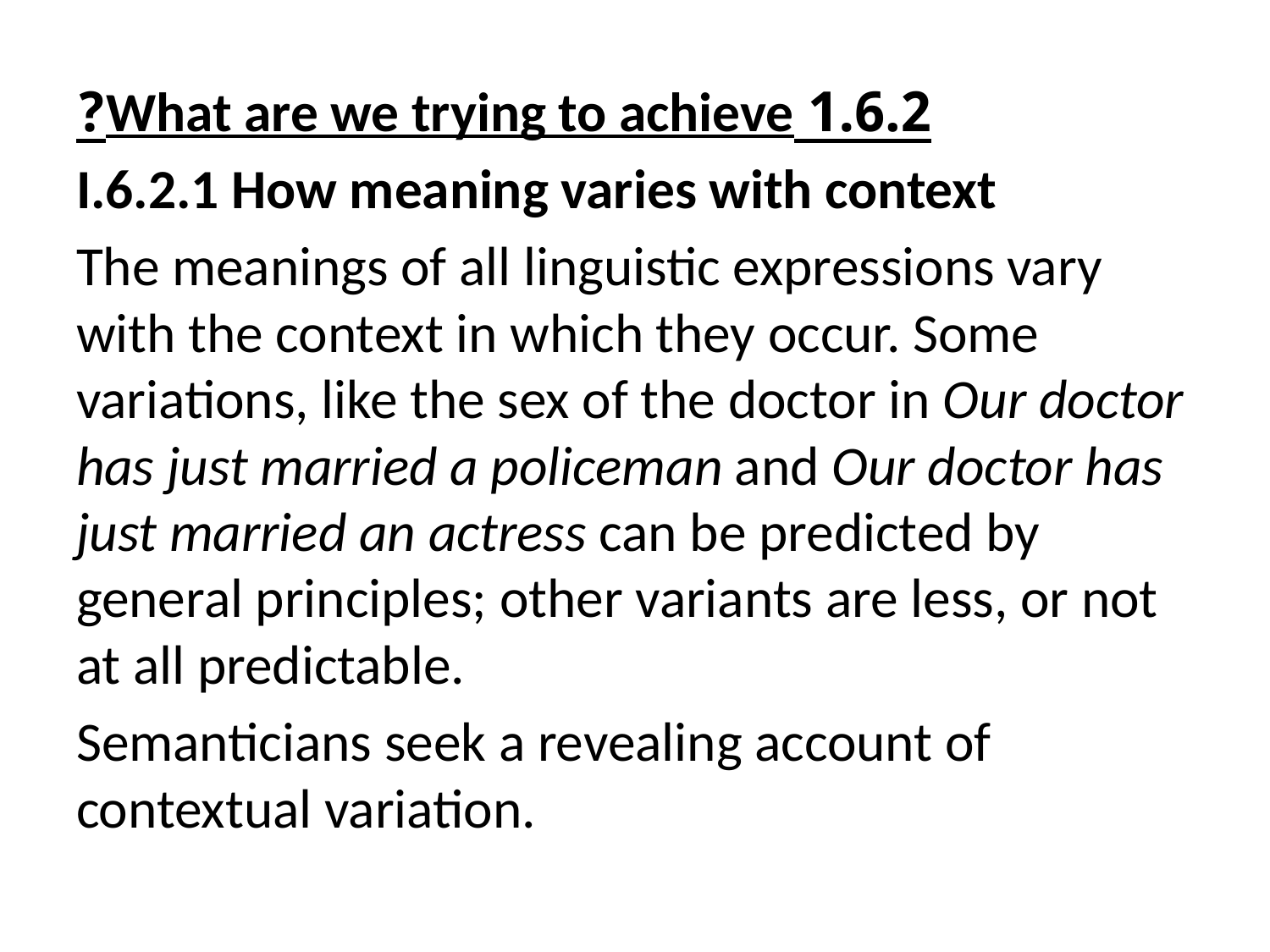

1.6.2 What are we trying to achieve?
I.6.2.1 How meaning varies with context
The meanings of all linguistic expressions vary with the context in which they occur. Some variations, like the sex of the doctor in Our doctor has just married a policeman and Our doctor has just married an actress can be predicted by general principles; other variants are less, or not at all predictable.
Semanticians seek a revealing account of contextual variation.